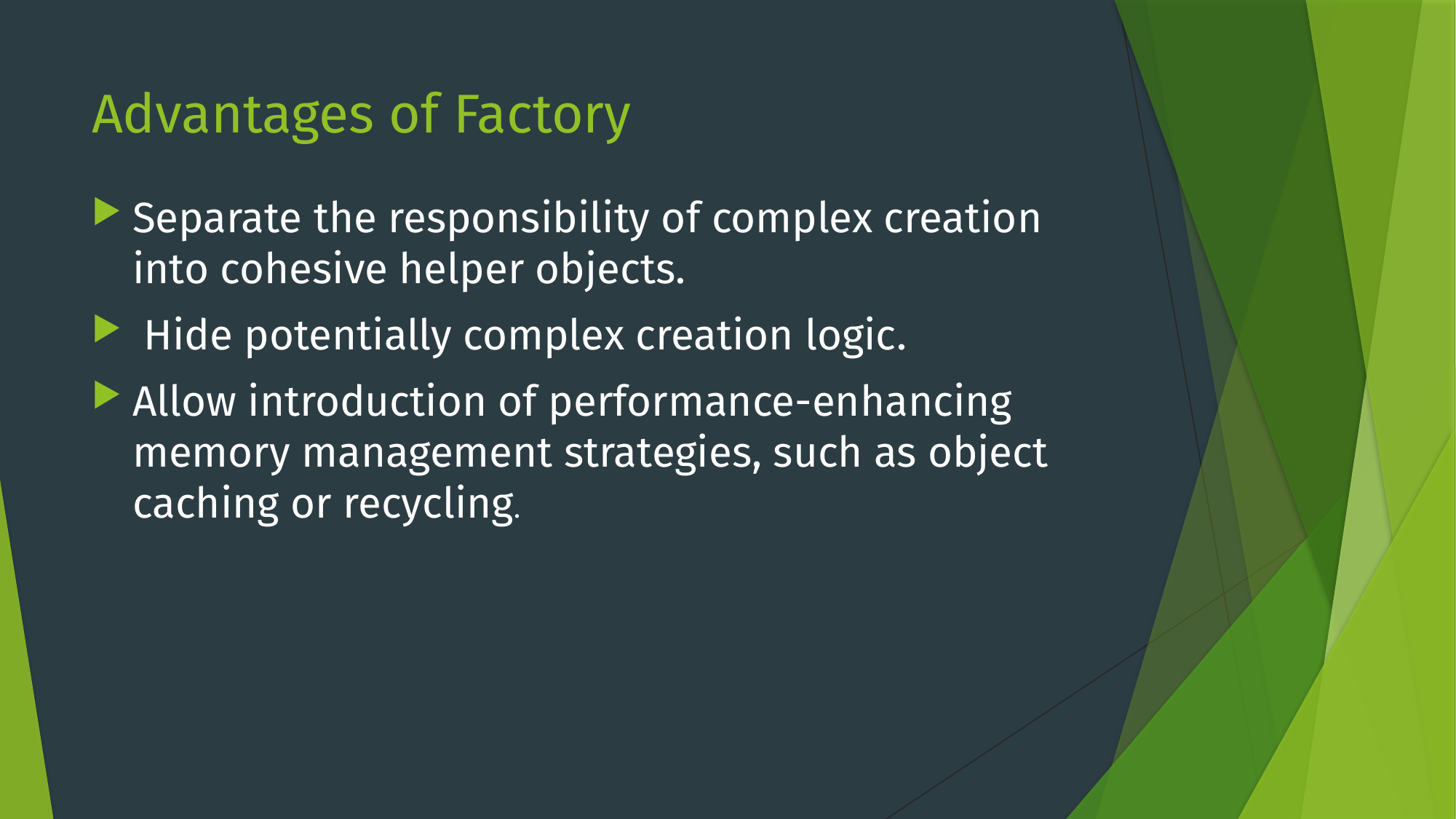

# Advantages of Factory
Separate the responsibility of complex creation into cohesive helper objects.
 Hide potentially complex creation logic.
Allow introduction of performance-enhancing memory management strategies, such as object caching or recycling.